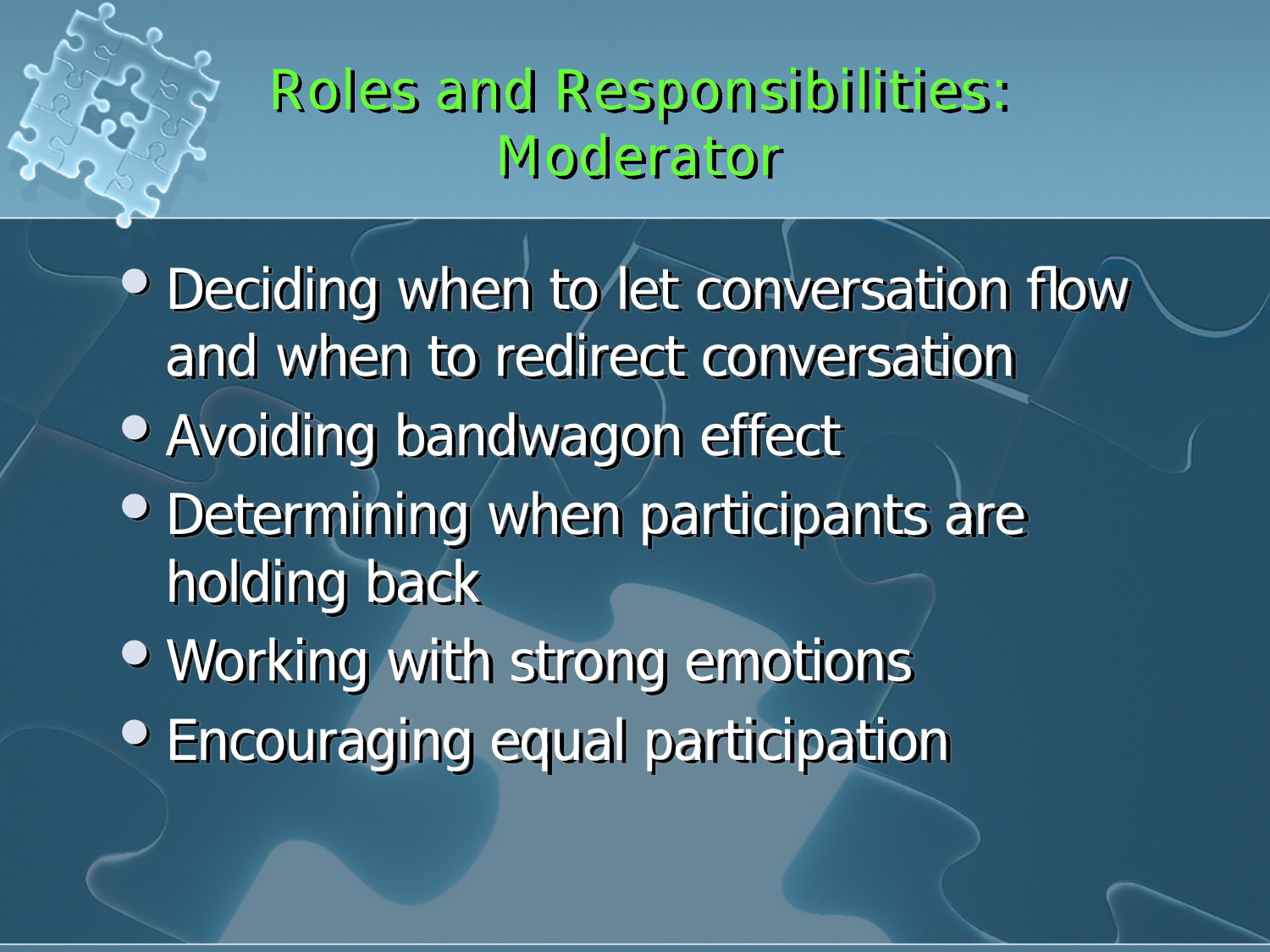

# Roles and Responsibilities: Moderator
Deciding when to let conversation flow and when to redirect conversation
Avoiding bandwagon effect
Determining when participants are holding back
Working with strong emotions
Encouraging equal participation